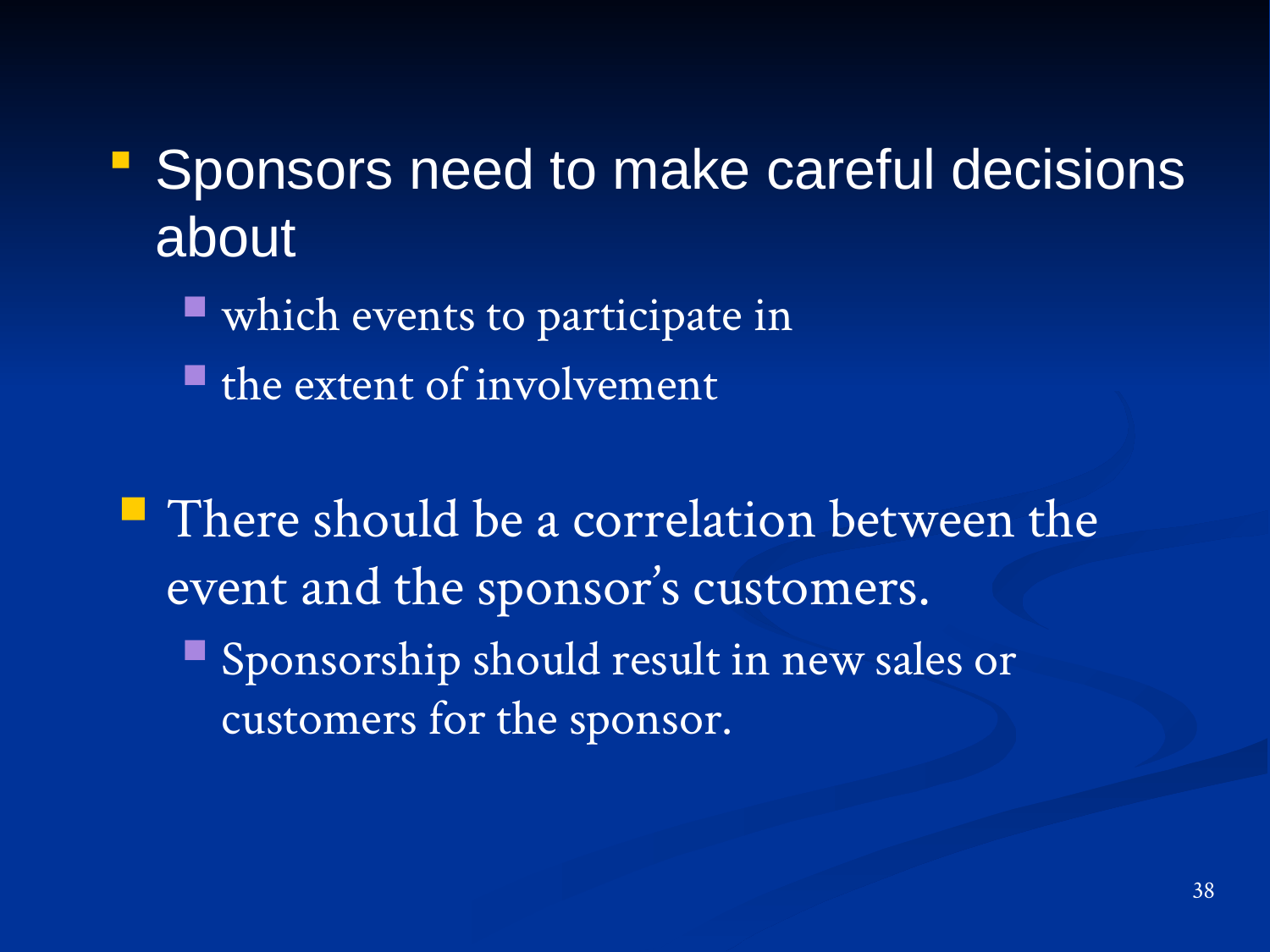

Sponsors need to make careful decisions about
which events to participate in
the extent of involvement
There should be a correlation between the event and the sponsor’s customers.
Sponsorship should result in new sales or customers for the sponsor.
38